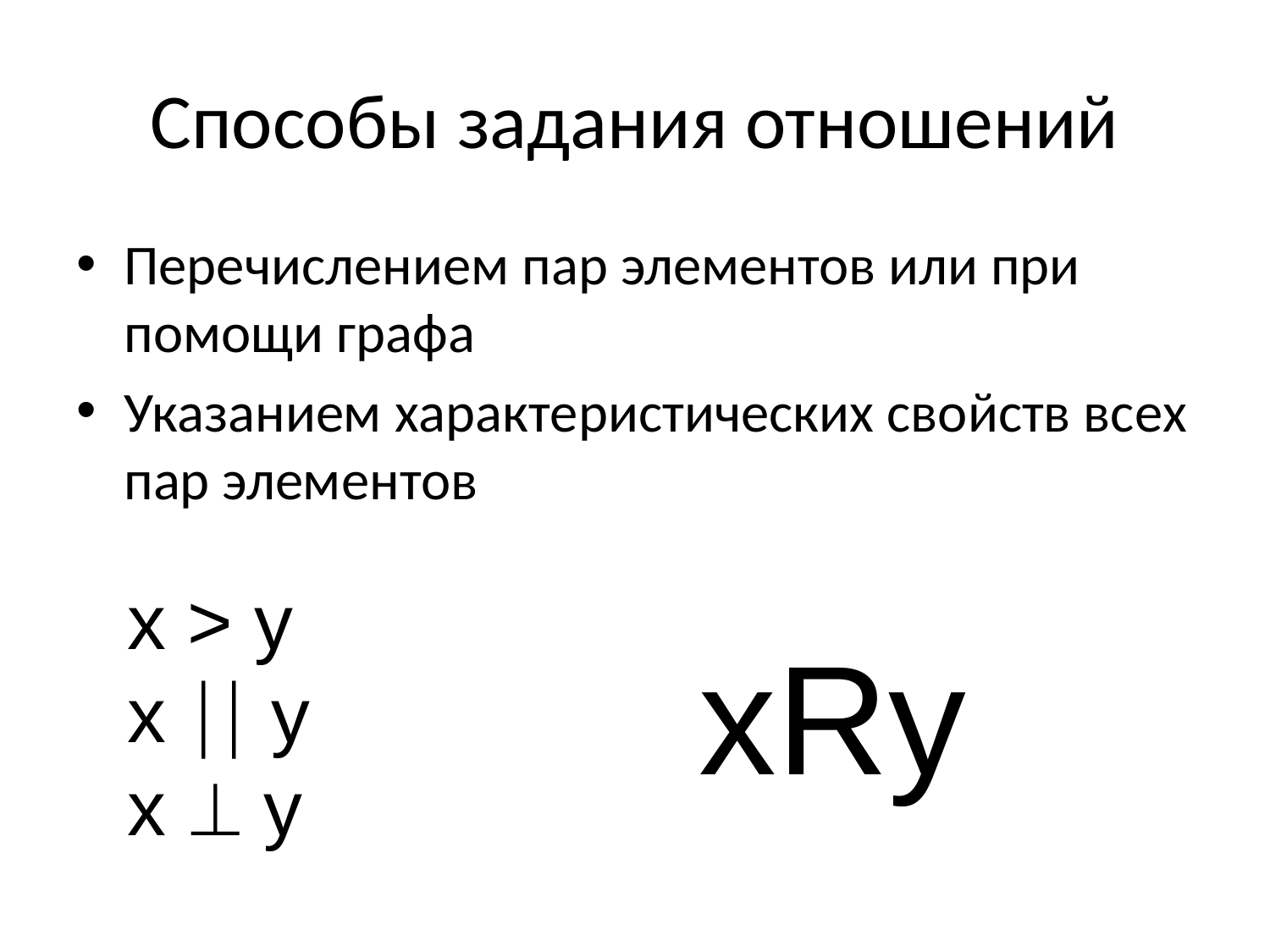

# Способы задания отношений
Перечислением пар элементов или при помощи графа
Указанием характеристических свойств всех пар элементов

x > y
x || y
x ⊥ y
xRy